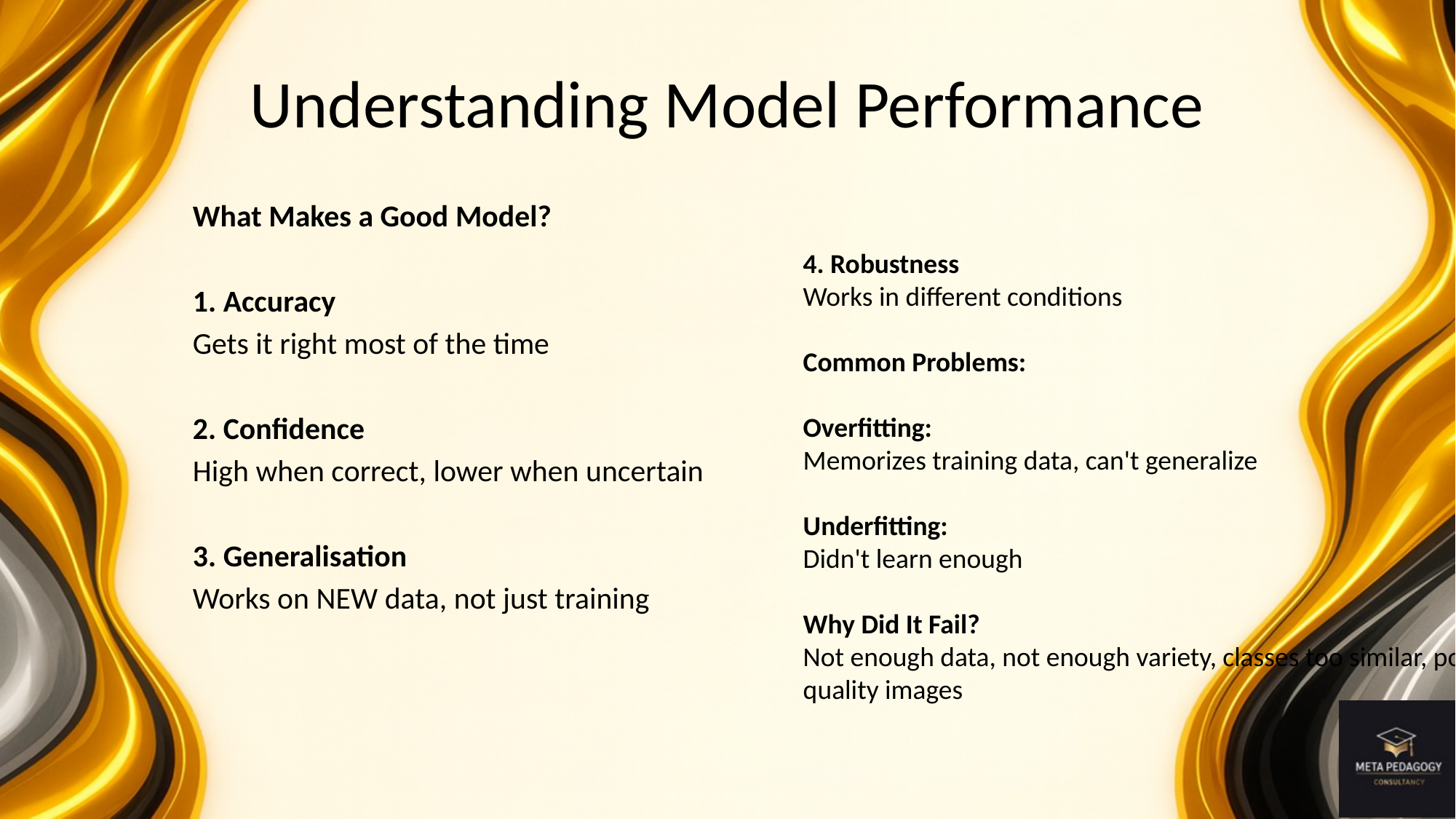

# Understanding Model Performance
What Makes a Good Model?

1. Accuracy
Gets it right most of the time

2. Confidence
High when correct, lower when uncertain

3. Generalisation
Works on NEW data, not just training

4. Robustness
Works in different conditions

Common Problems:

Overfitting:
Memorizes training data, can't generalize

Underfitting:
Didn't learn enough

Why Did It Fail?
Not enough data, not enough variety, classes too similar, poor quality images